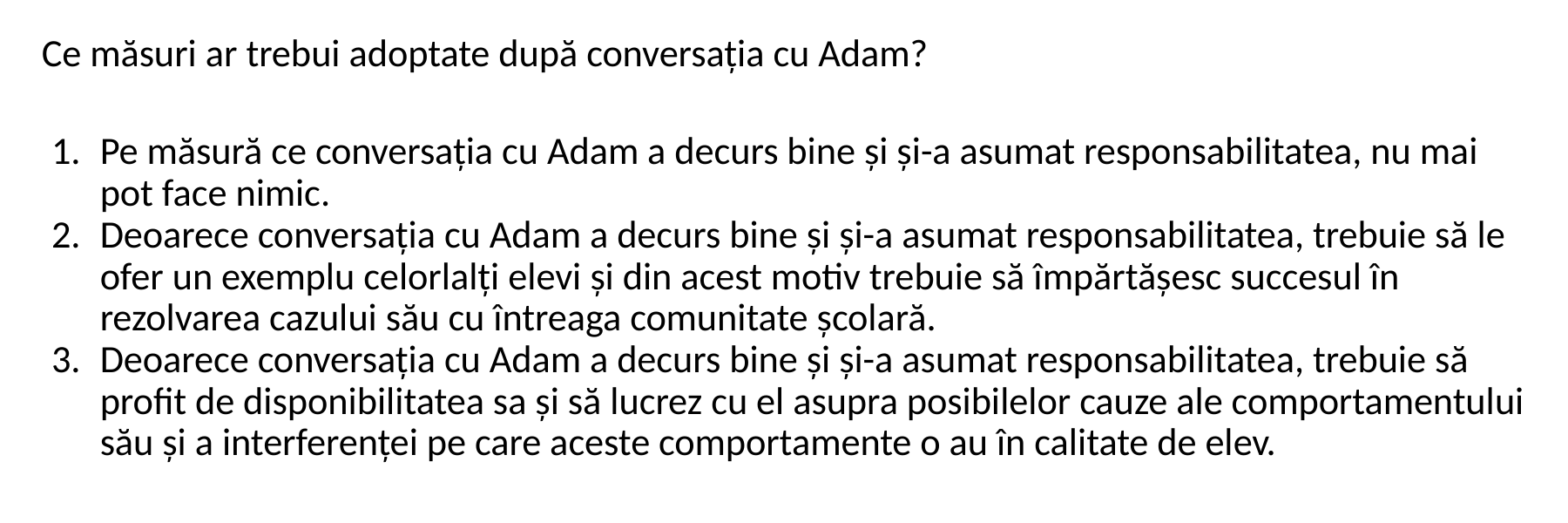

Ce măsuri ar trebui adoptate după conversația cu Adam?

Pe măsură ce conversația cu Adam a decurs bine și și-a asumat responsabilitatea, nu mai pot face nimic.
Deoarece conversația cu Adam a decurs bine și și-a asumat responsabilitatea, trebuie să le ofer un exemplu celorlalți elevi și din acest motiv trebuie să împărtășesc succesul în rezolvarea cazului său cu întreaga comunitate școlară.
Deoarece conversația cu Adam a decurs bine și și-a asumat responsabilitatea, trebuie să profit de disponibilitatea sa și să lucrez cu el asupra posibilelor cauze ale comportamentului său și a interferenței pe care aceste comportamente o au în calitate de elev.